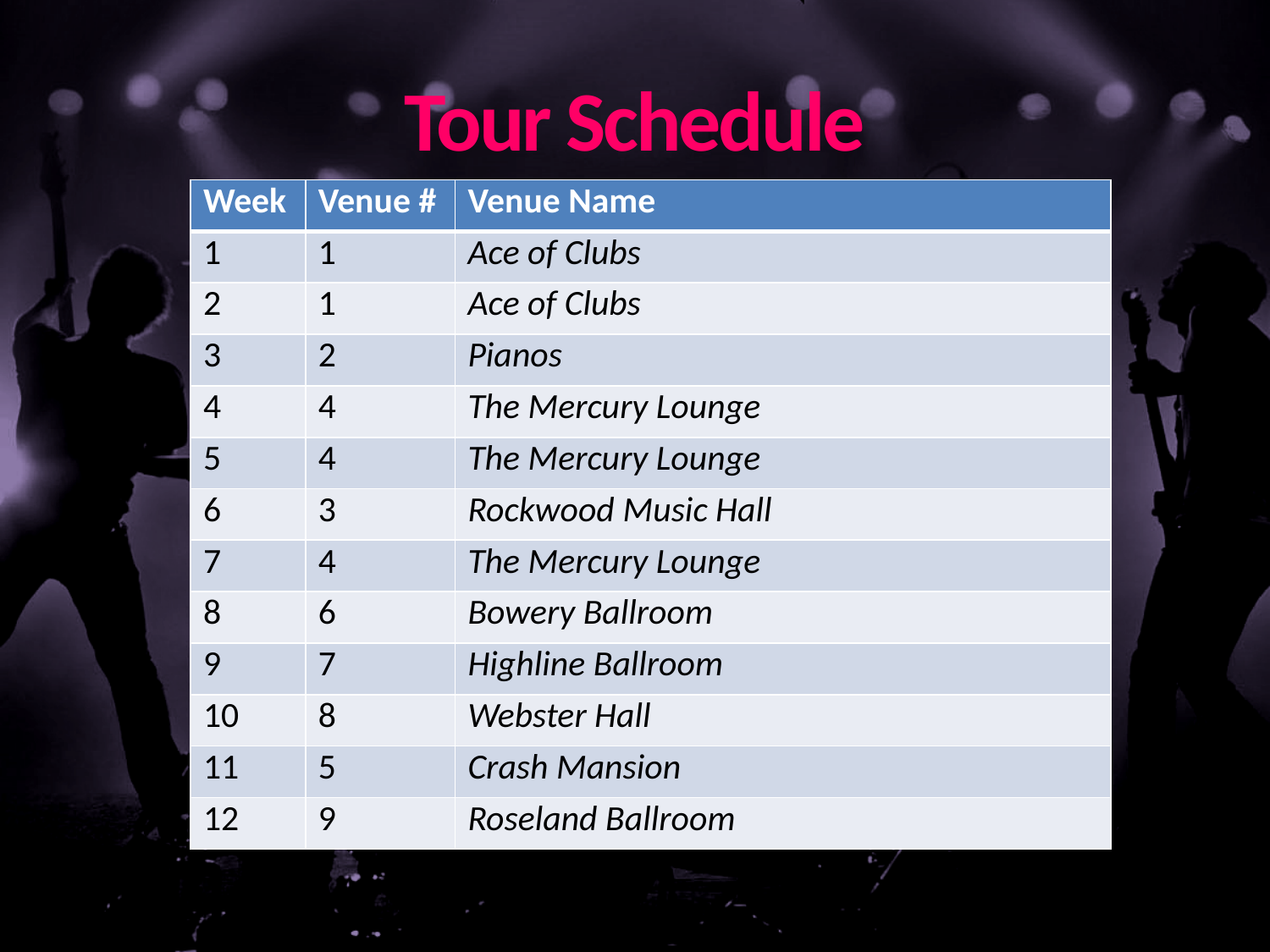

# Tour Schedule
| Week | Venue # | Venue Name |
| --- | --- | --- |
| 1 | 1 | Ace of Clubs |
| 2 | 1 | Ace of Clubs |
| 3 | 2 | Pianos |
| 4 | 4 | The Mercury Lounge |
| 5 | 4 | The Mercury Lounge |
| 6 | 3 | Rockwood Music Hall |
| 7 | 4 | The Mercury Lounge |
| 8 | 6 | Bowery Ballroom |
| 9 | 7 | Highline Ballroom |
| 10 | 8 | Webster Hall |
| 11 | 5 | Crash Mansion |
| 12 | 9 | Roseland Ballroom |